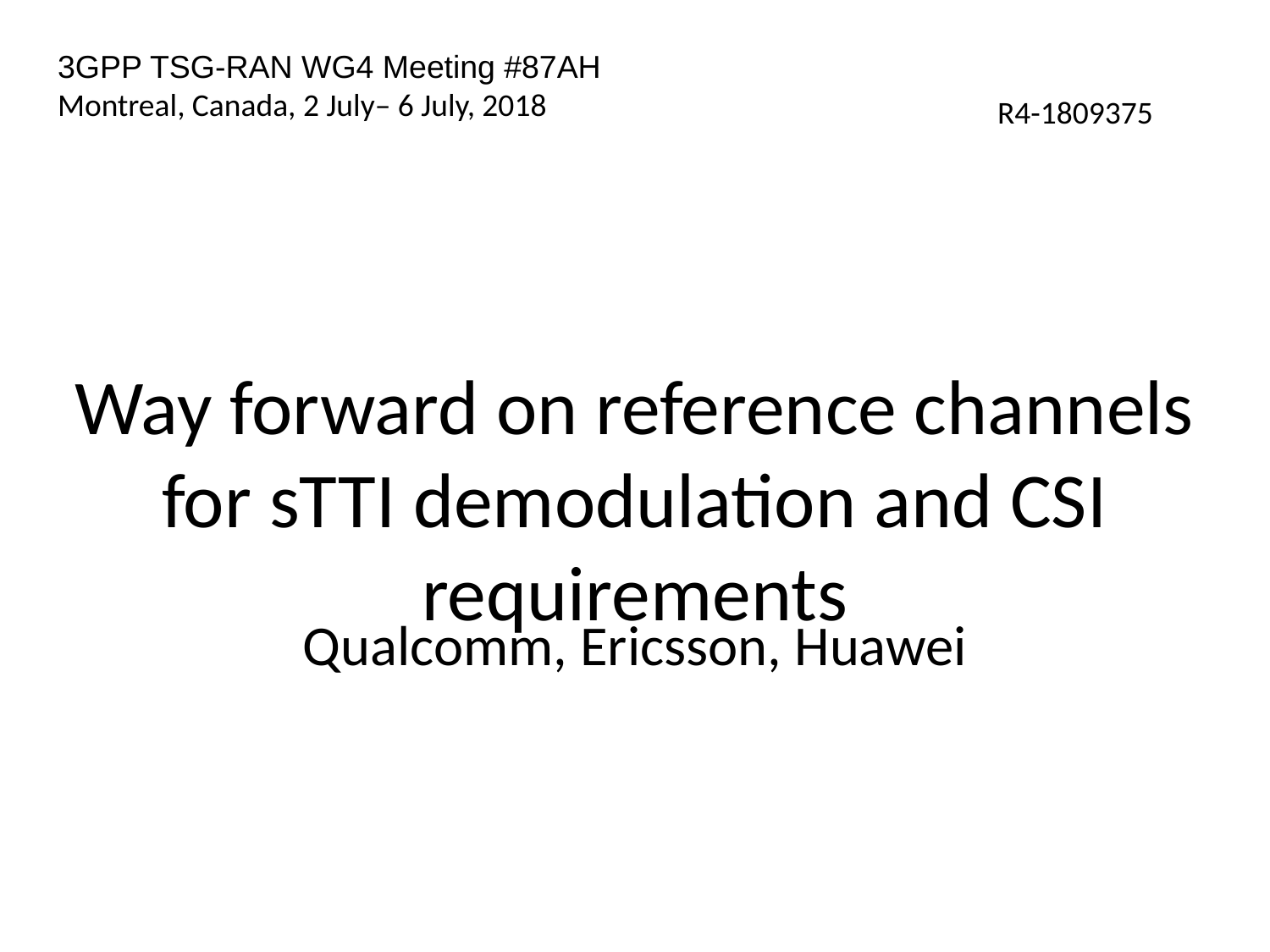

# 3GPP TSG-RAN WG4 Meeting #87AH Montreal, Canada, 2 July– 6 July, 2018
R4-1809375
Way forward on reference channels for sTTI demodulation and CSI requirements

Qualcomm, Ericsson, Huawei